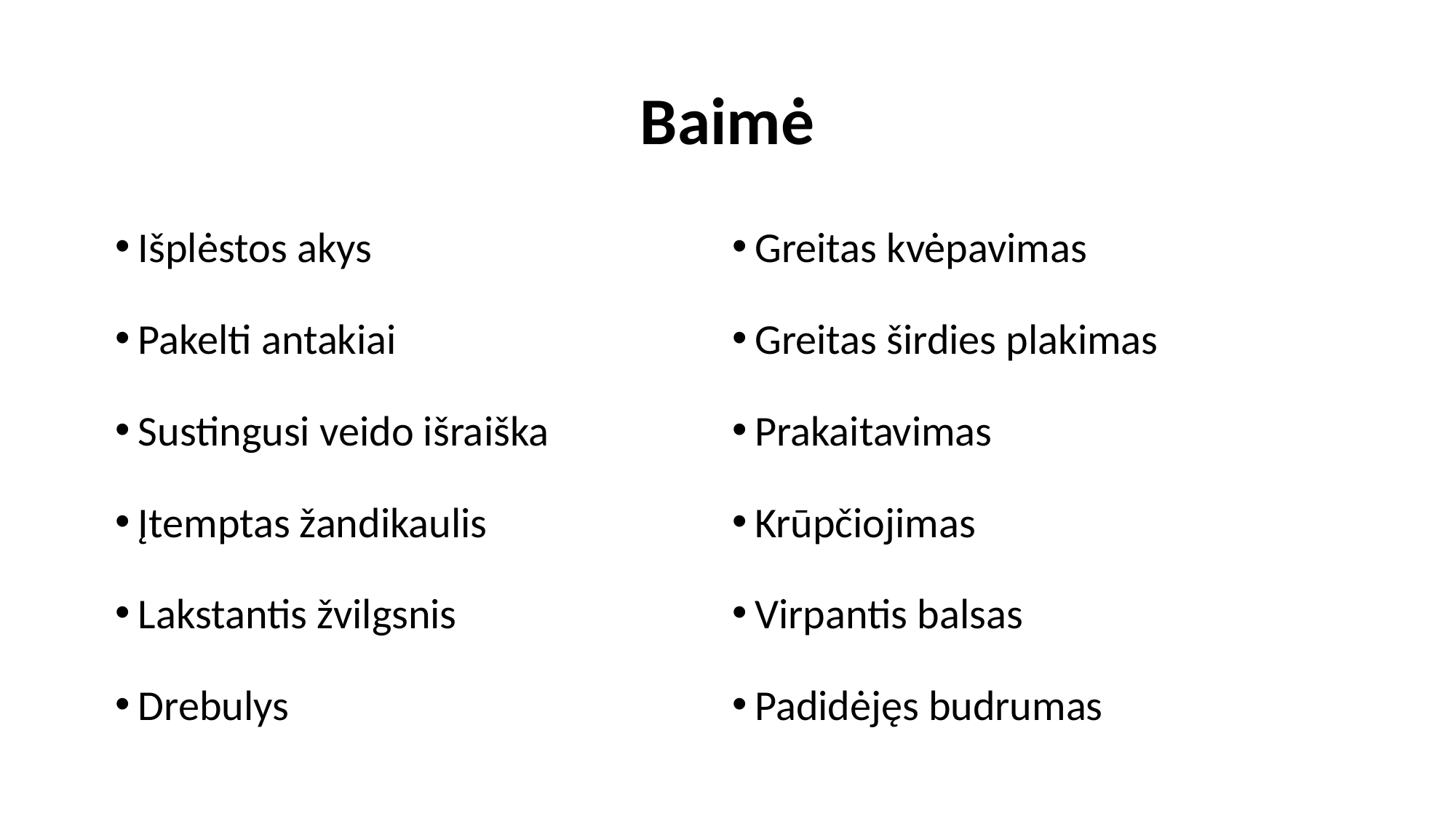

# Baimė
Išplėstos akys
Pakelti antakiai
Sustingusi veido išraiška
Įtemptas žandikaulis
Lakstantis žvilgsnis
Drebulys
Greitas kvėpavimas
Greitas širdies plakimas
Prakaitavimas
Krūpčiojimas
Virpantis balsas
Padidėjęs budrumas